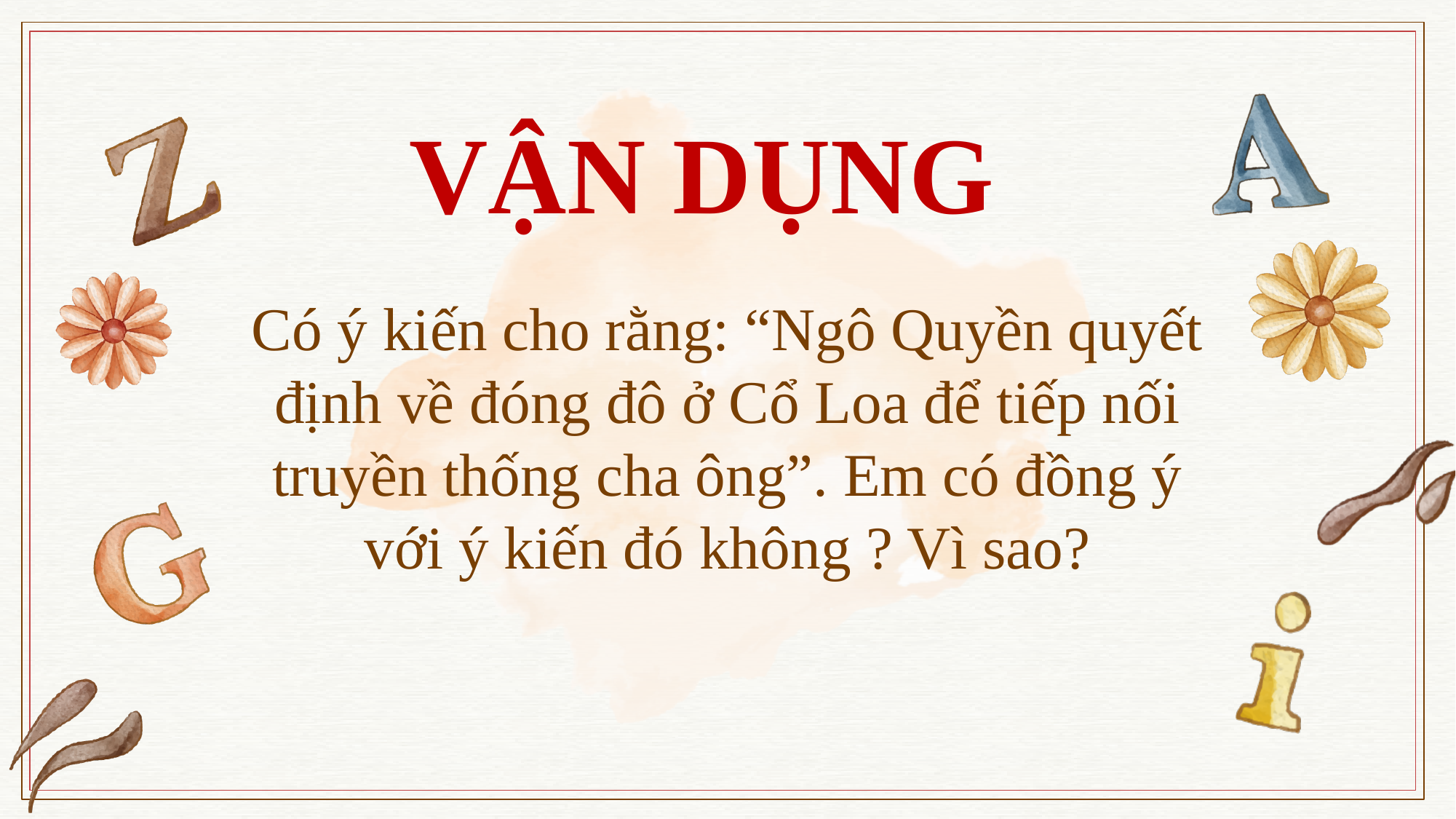

VẬN DỤNG
Có ý kiến cho rằng: “Ngô Quyền quyết định về đóng đô ở Cổ Loa để tiếp nối truyền thống cha ông”. Em có đồng ý với ý kiến đó không ? Vì sao?